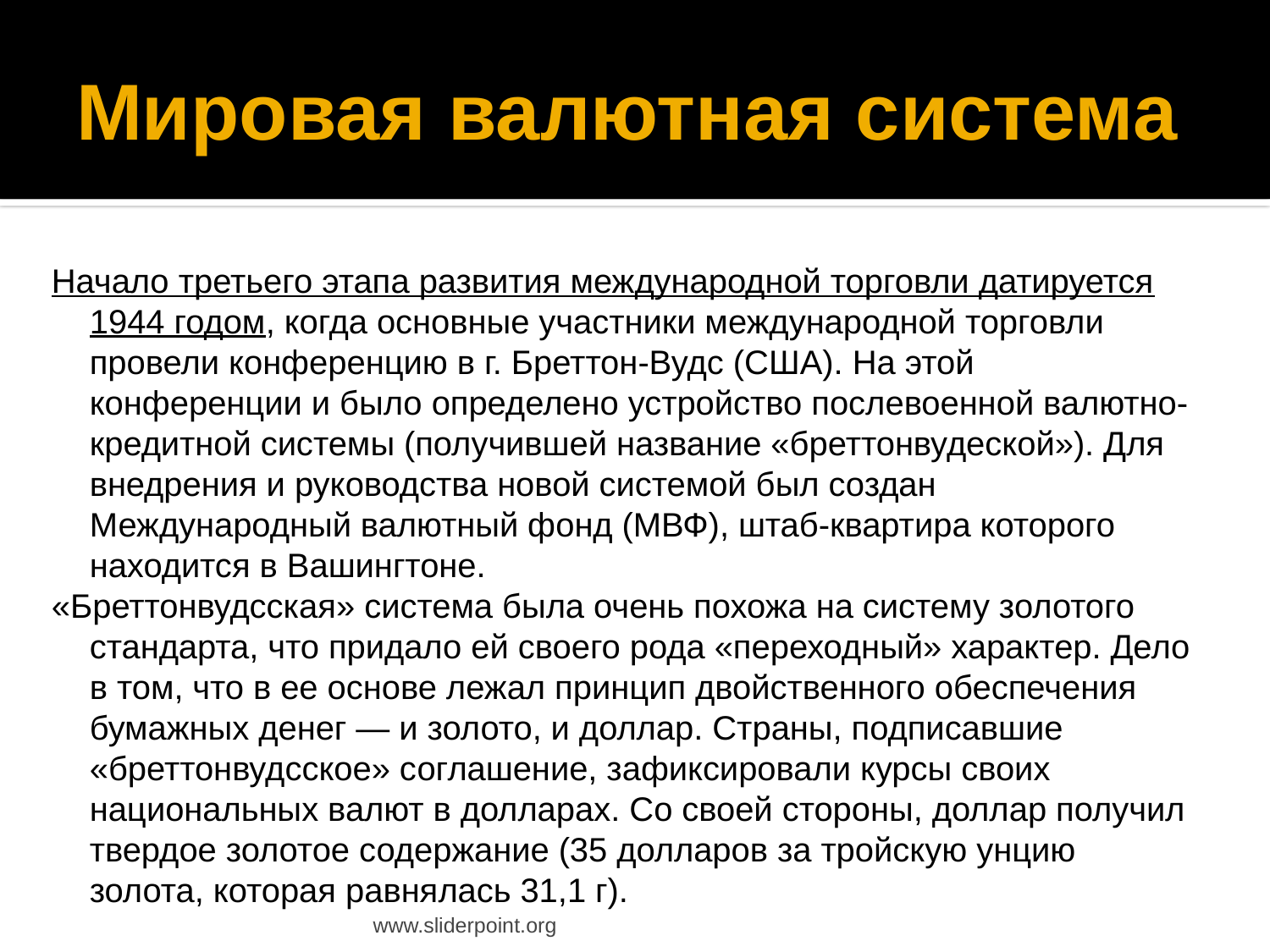

# Мировая валютная система
Начало третьего этапа развития международной торговли датируется 1944 годом, когда основные участники международной торговли провели конференцию в г. Бреттон-Вудс (США). На этой конференции и было определено устройство послевоенной валютно-кредитной системы (получившей название «бреттонвудеской»). Для внедрения и руководства новой системой был создан Международный валютный фонд (МВФ), штаб-квартира которого находится в Вашингтоне.
«Бреттонвудсская» система была очень похожа на систему золотого стандарта, что придало ей своего рода «переходный» характер. Дело в том, что в ее основе лежал принцип двойственного обеспечения бумажных денег — и золото, и доллар. Страны, подписавшие «бреттонвудсское» соглашение, зафиксировали курсы своих национальных валют в долларах. Со своей стороны, доллар получил твердое золотое содержание (35 долларов за тройскую унцию золота, которая равнялась 31,1 г).
www.sliderpoint.org